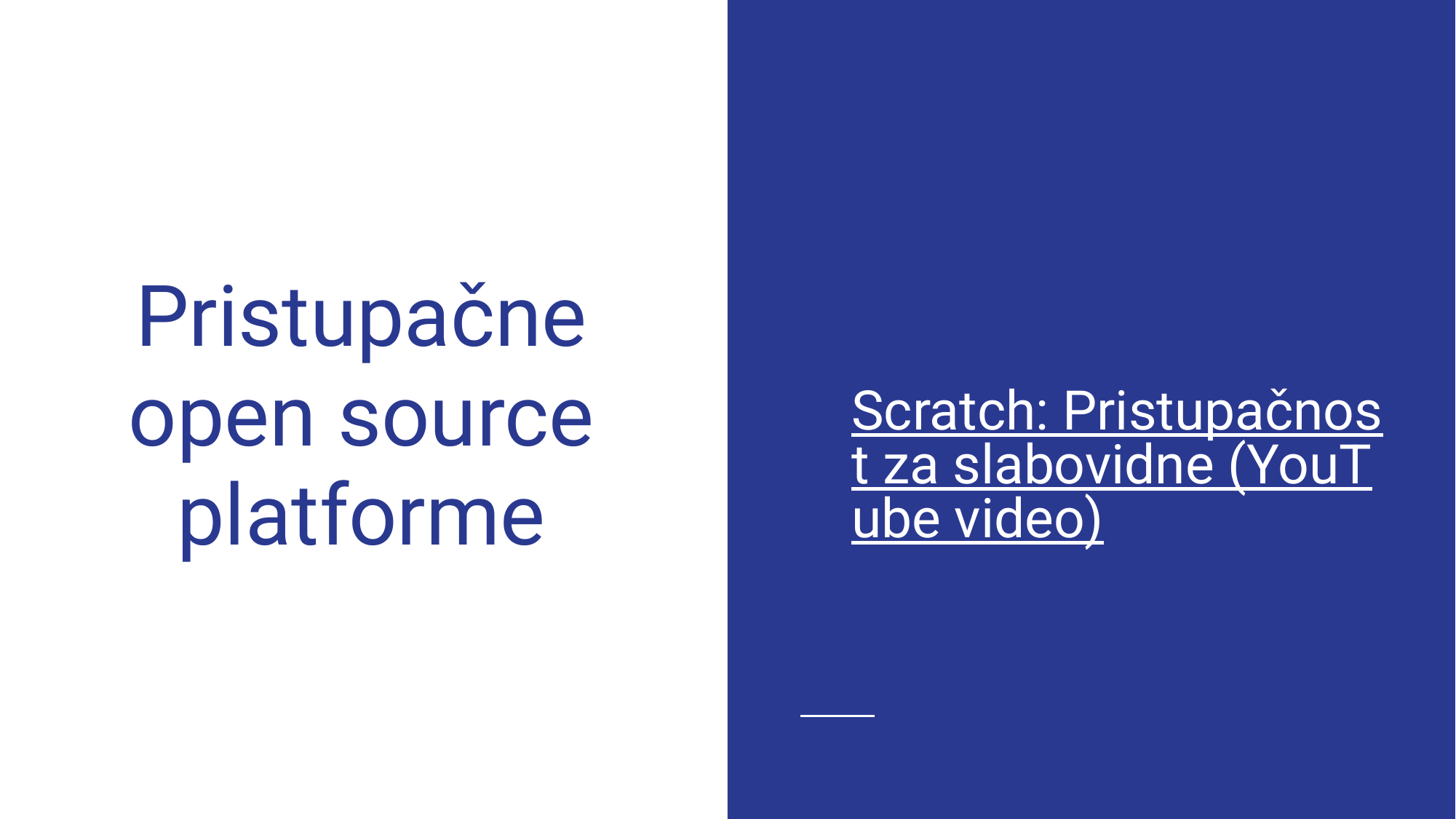

Scratch: Pristupačnost za slabovidne (YouTube video)
# Pristupačne open source platforme